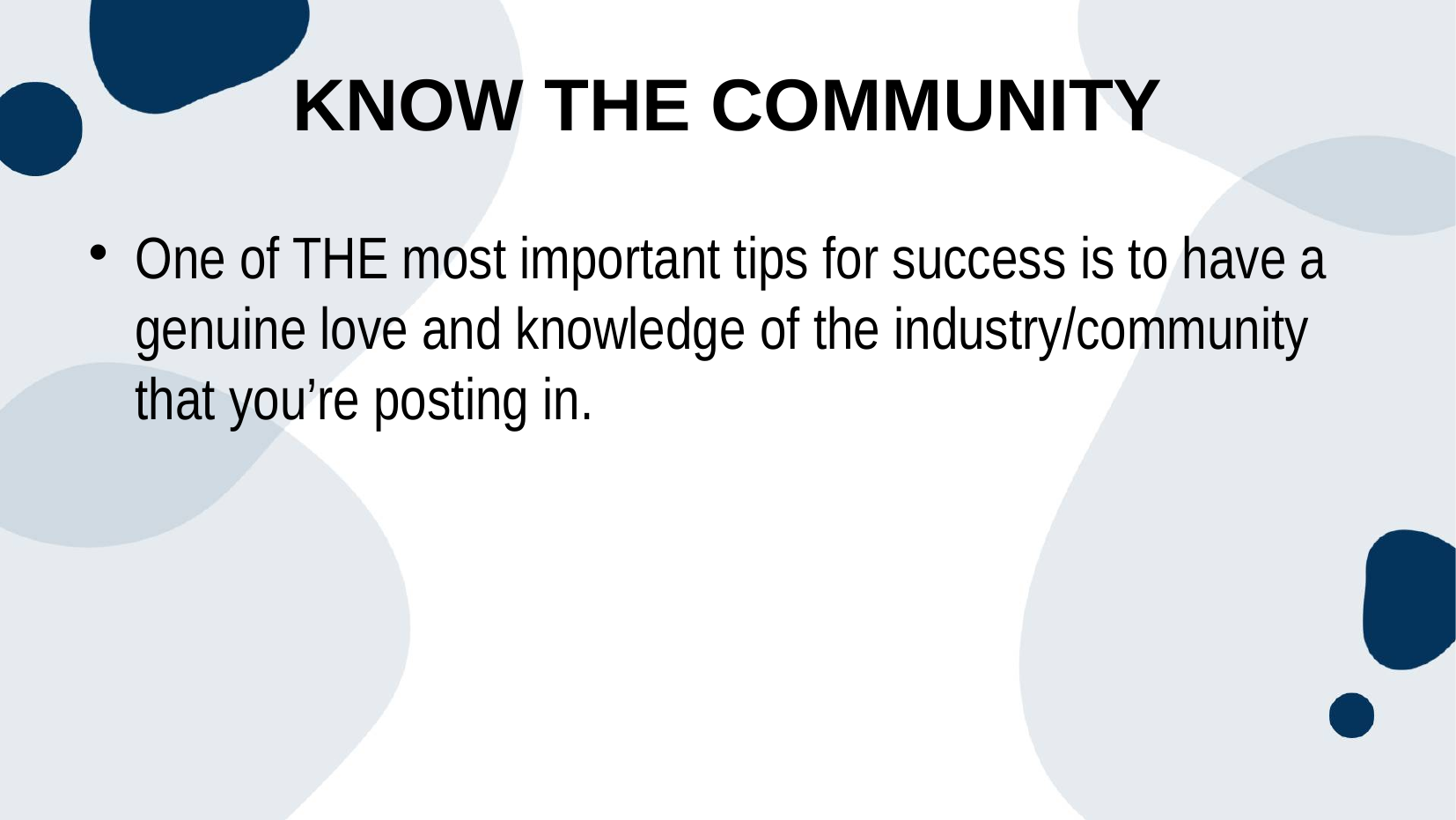

Know the Community
One of THE most important tips for success is to have a genuine love and knowledge of the industry/community that you’re posting in.